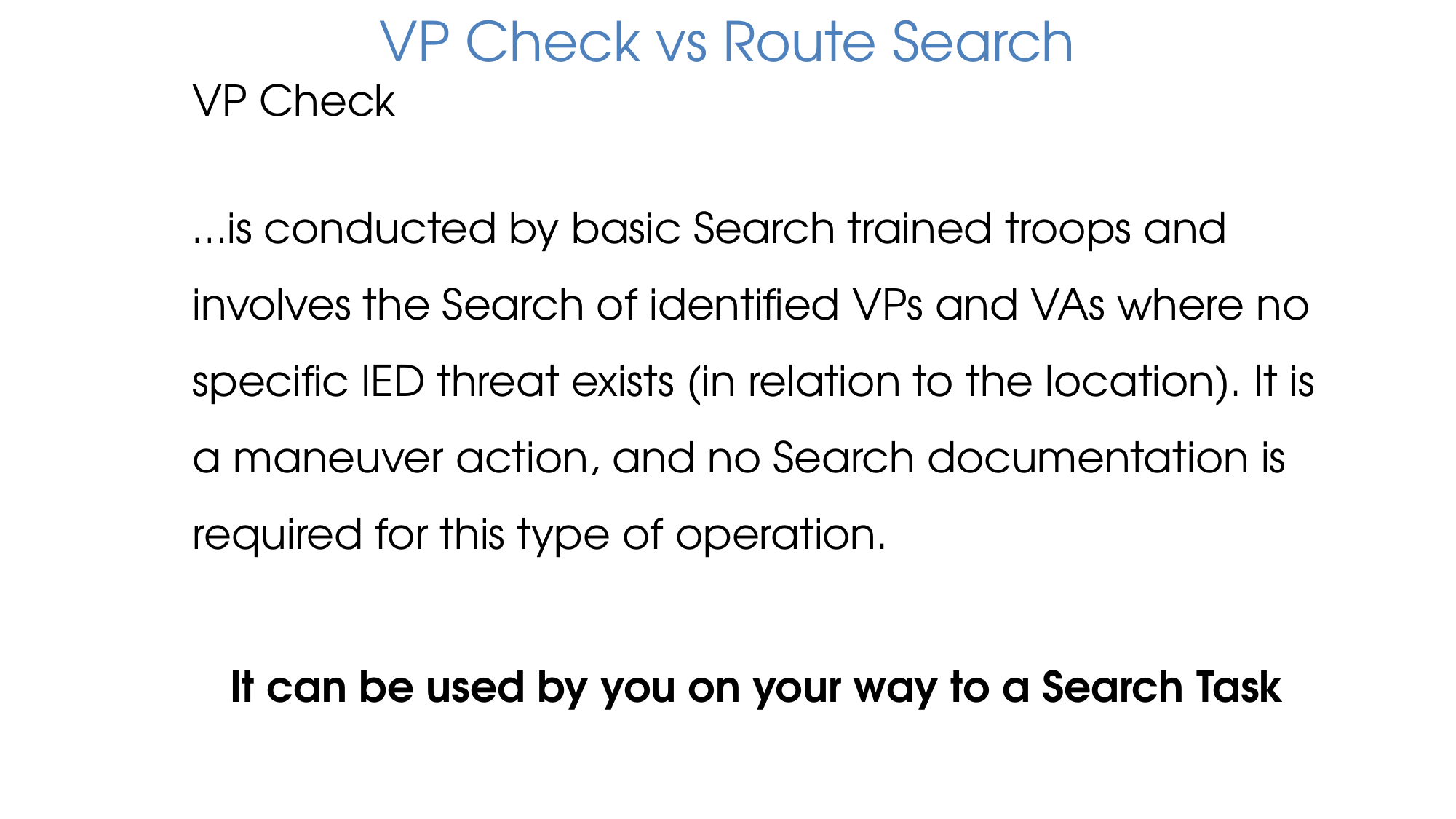

# VP Check vs Route Search

VP Check

…is conducted by basic Search trained troops and involves the Search of identified VPs and VAs where no specific IED threat exists (in relation to the location). It is a maneuver action, and no Search documentation is required for this type of operation.

It can be used by you on your way to a Search Task